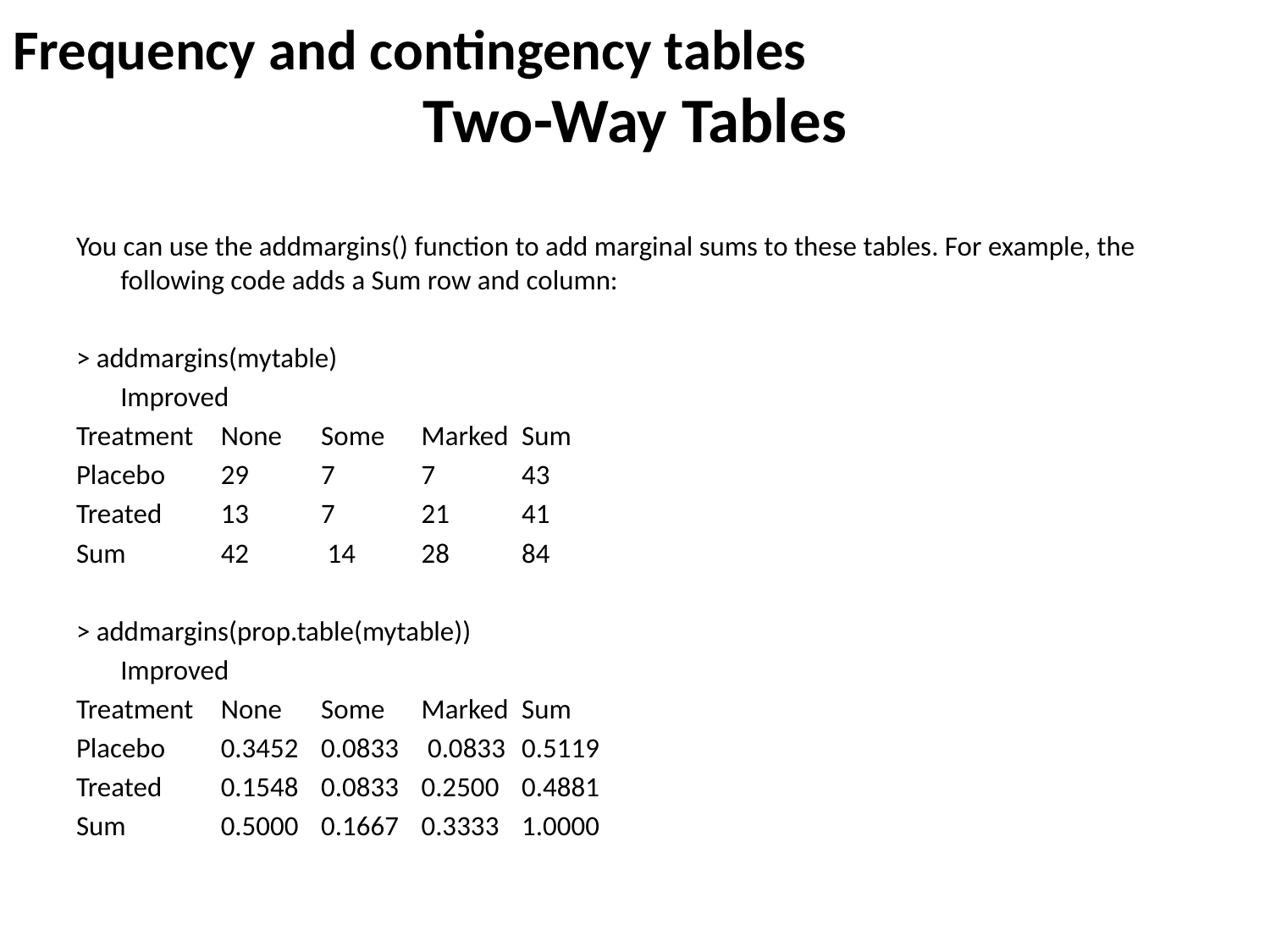

Frequency and contingency tables
# Two-Way Tables
You can use the addmargins() function to add marginal sums to these tables. For example, the following code adds a Sum row and column:

> addmargins(mytable)
				Improved
Treatment 	None 	Some 	Marked 	Sum
Placebo 		29 	7 	7 	43
Treated 		13 	7 	21 	41
Sum 		42	 14 	28 	84

> addmargins(prop.table(mytable))
				Improved
Treatment 	None 	Some 	Marked 	Sum
Placebo 		0.3452 	0.0833	 0.0833 	0.5119
Treated 		0.1548 	0.0833 	0.2500 	0.4881
Sum 		0.5000 	0.1667 	0.3333 	1.0000